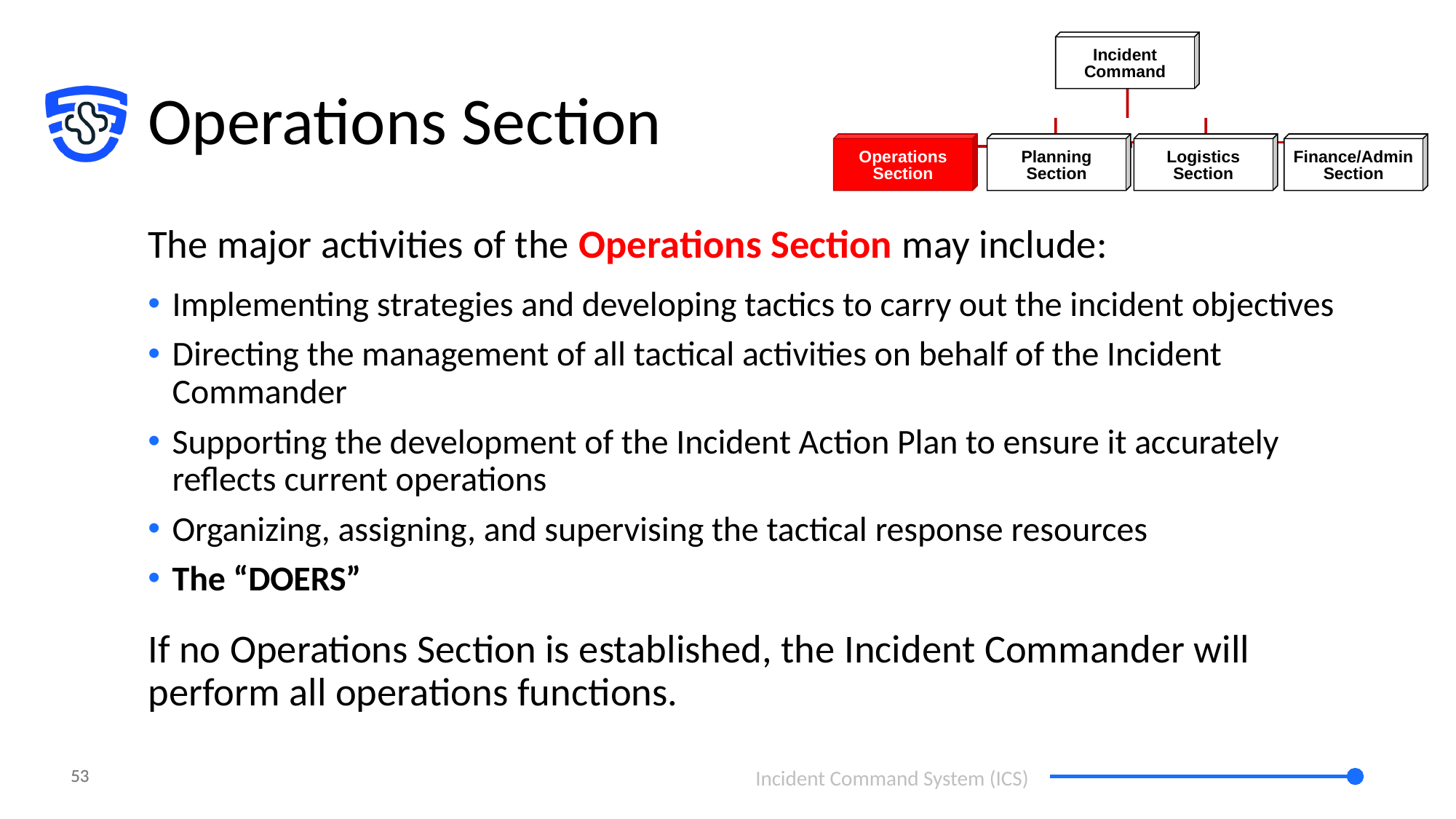

Incident
Command

Operations
Section
Planning
Section
Logistics
Section
Finance/Admin
Section
# Operations Section
The major activities of the Operations Section may include:
Implementing strategies and developing tactics to carry out the incident objectives
Directing the management of all tactical activities on behalf of the Incident Commander
Supporting the development of the Incident Action Plan to ensure it accurately reflects current operations
Organizing, assigning, and supervising the tactical response resources
The “DOERS”
If no Operations Section is established, the Incident Commander will perform all operations functions.